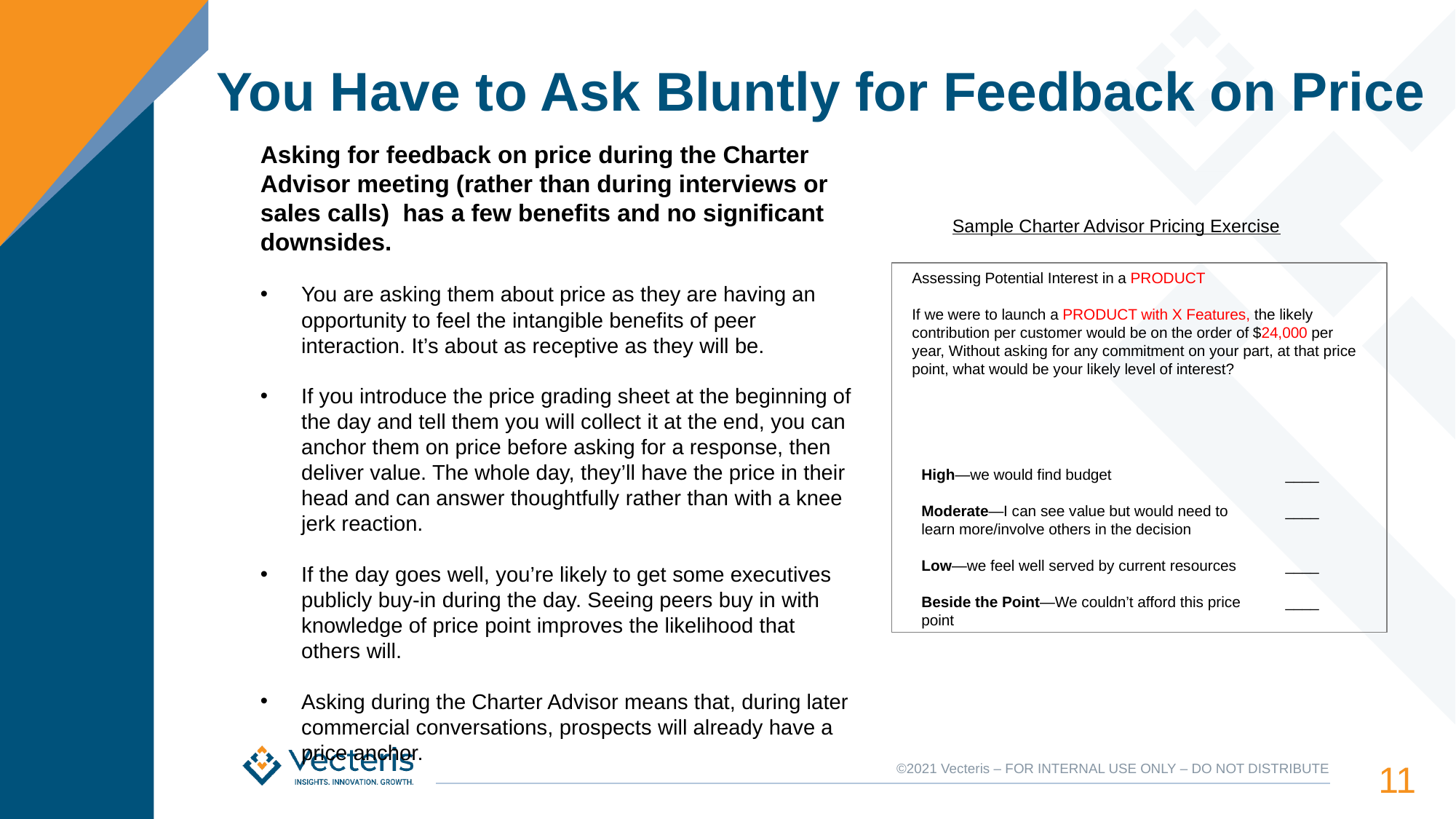

# You Have to Ask Bluntly for Feedback on Price
Asking for feedback on price during the Charter Advisor meeting (rather than during interviews or sales calls)  has a few benefits and no significant downsides.

You are asking them about price as they are having an opportunity to feel the intangible benefits of peer interaction. It’s about as receptive as they will be.

If you introduce the price grading sheet at the beginning of the day and tell them you will collect it at the end, you can anchor them on price before asking for a response, then deliver value. The whole day, they’ll have the price in their head and can answer thoughtfully rather than with a knee jerk reaction.

If the day goes well, you’re likely to get some executives publicly buy-in during the day. Seeing peers buy in with knowledge of price point improves the likelihood that others will.

Asking during the Charter Advisor means that, during later commercial conversations, prospects will already have a price anchor.
Sample Charter Advisor Pricing Exercise

Assessing Potential Interest in a PRODUCT

If we were to launch a PRODUCT with X Features, the likely contribution per customer would be on the order of $24,000 per year, Without asking for any commitment on your part, at that price point, what would be your likely level of interest?
High—we would find budget

Moderate—I can see value but would need to learn more/involve others in the decision

Low—we feel well served by current resources

Beside the Point—We couldn’t afford this price point
____

____

____

____
11
©2021 Vecteris – FOR INTERNAL USE ONLY – DO NOT DISTRIBUTE